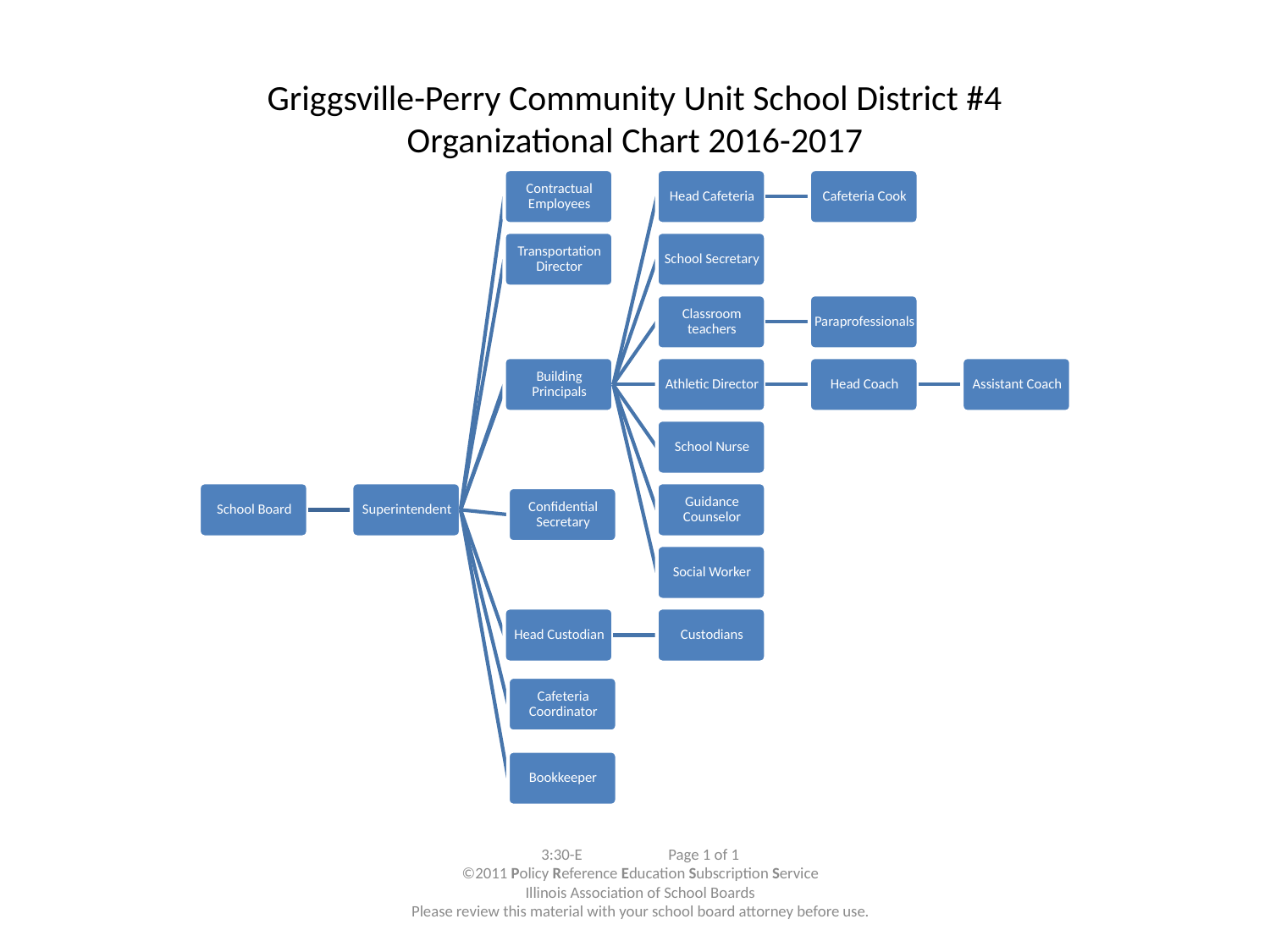

# Griggsville-Perry Community Unit School District #4 Organizational Chart 2016-2017
School Board

Superintendent

Contractual Employees

Transportation Director

Superintendent Secretary

Building Principals

Head Cafeteria

Cafeteria Cook

School Secretary

Classroom teachers

Paraprofessionals

Athletic Director

Head Coach

Assistant Coach

School Nurse

Guidance Counselor

Social Worker

Head Custodian

Custodians

Bookkeeper

Confidential Secretary

Cafeteria Coordinator
3:30-E	Page 1 of 1
©2011 Policy Reference Education Subscription Service
Illinois Association of School Boards
Please review this material with your school board attorney before use.